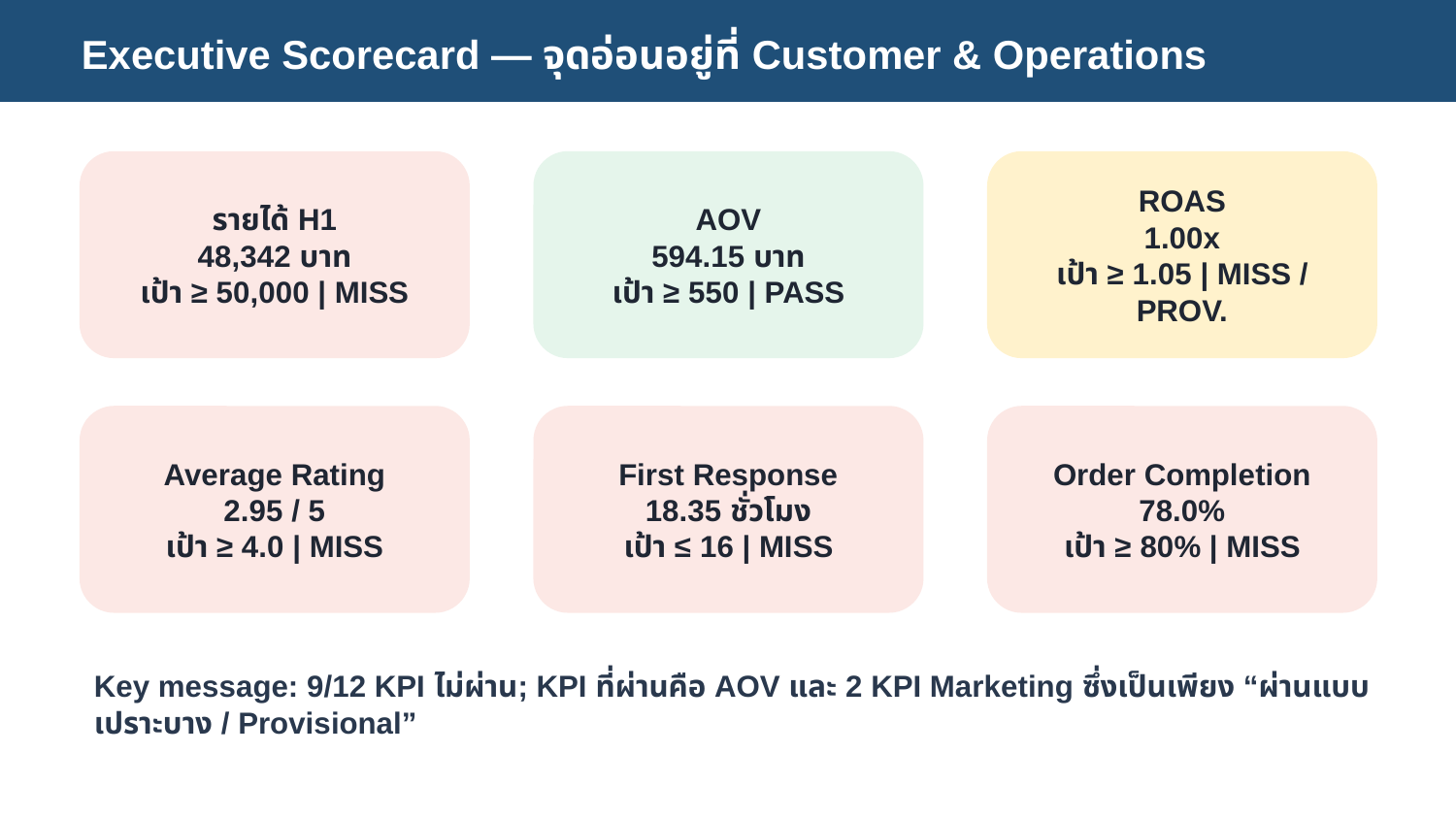

Executive Scorecard — จุดอ่อนอยู่ที่ Customer & Operations
รายได้ H1
48,342 บาท
เป้า ≥ 50,000 | MISS
AOV
594.15 บาท
เป้า ≥ 550 | PASS
ROAS
1.00x
เป้า ≥ 1.05 | MISS / PROV.
Average Rating
2.95 / 5
เป้า ≥ 4.0 | MISS
First Response
18.35 ชั่วโมง
เป้า ≤ 16 | MISS
Order Completion
78.0%
เป้า ≥ 80% | MISS
Key message: 9/12 KPI ไม่ผ่าน; KPI ที่ผ่านคือ AOV และ 2 KPI Marketing ซึ่งเป็นเพียง “ผ่านแบบเปราะบาง / Provisional”